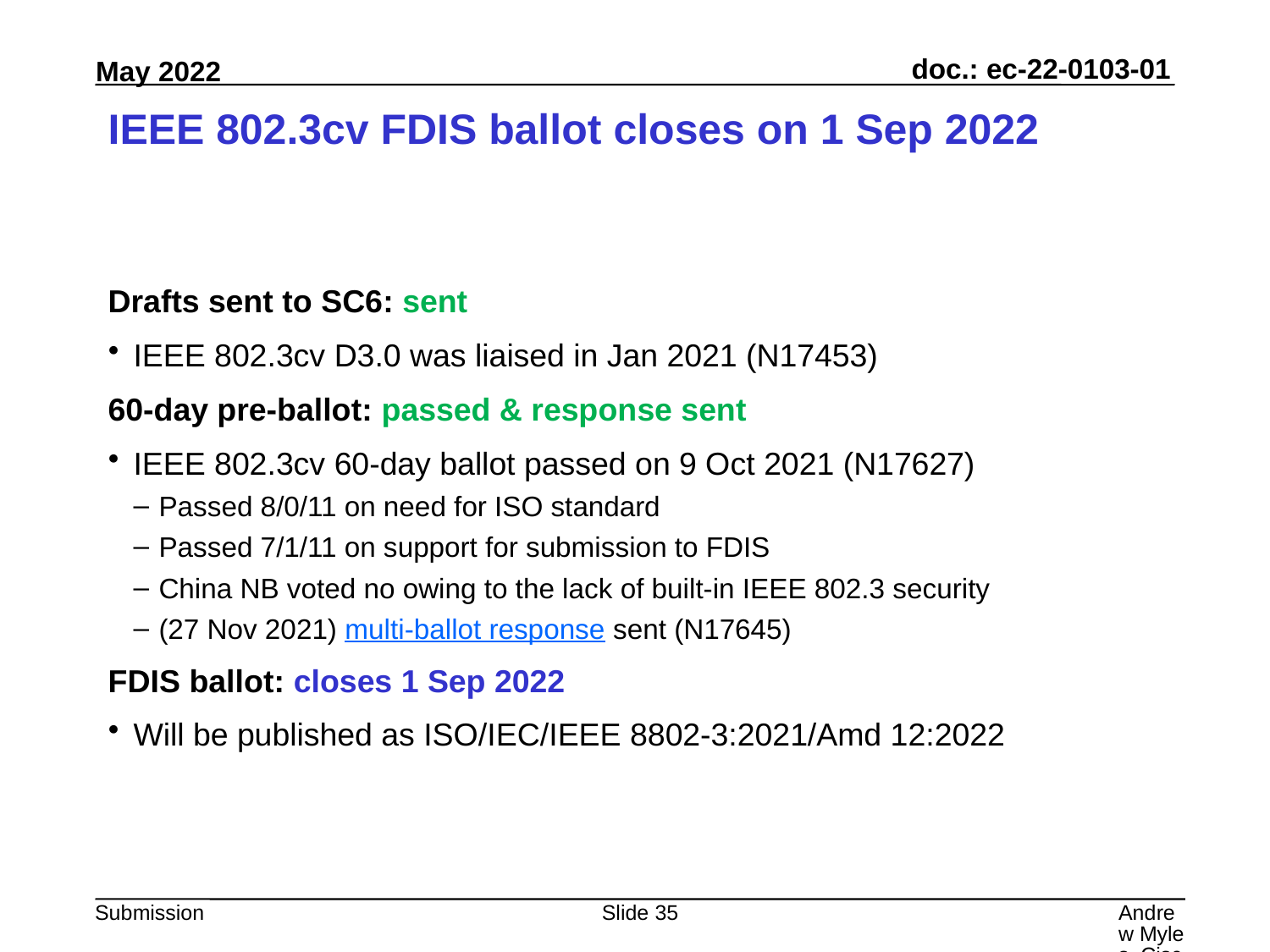

# IEEE 802.3cv FDIS ballot closes on 1 Sep 2022
Drafts sent to SC6: sent
IEEE 802.3cv D3.0 was liaised in Jan 2021 (N17453)
60-day pre-ballot: passed & response sent
IEEE 802.3cv 60-day ballot passed on 9 Oct 2021 (N17627)
Passed 8/0/11 on need for ISO standard
Passed 7/1/11 on support for submission to FDIS
China NB voted no owing to the lack of built-in IEEE 802.3 security
(27 Nov 2021) multi-ballot response sent (N17645)
FDIS ballot: closes 1 Sep 2022
Will be published as ISO/IEC/IEEE 8802-3:2021/Amd 12:2022

Slide 35
Andrew Myles, Cisco